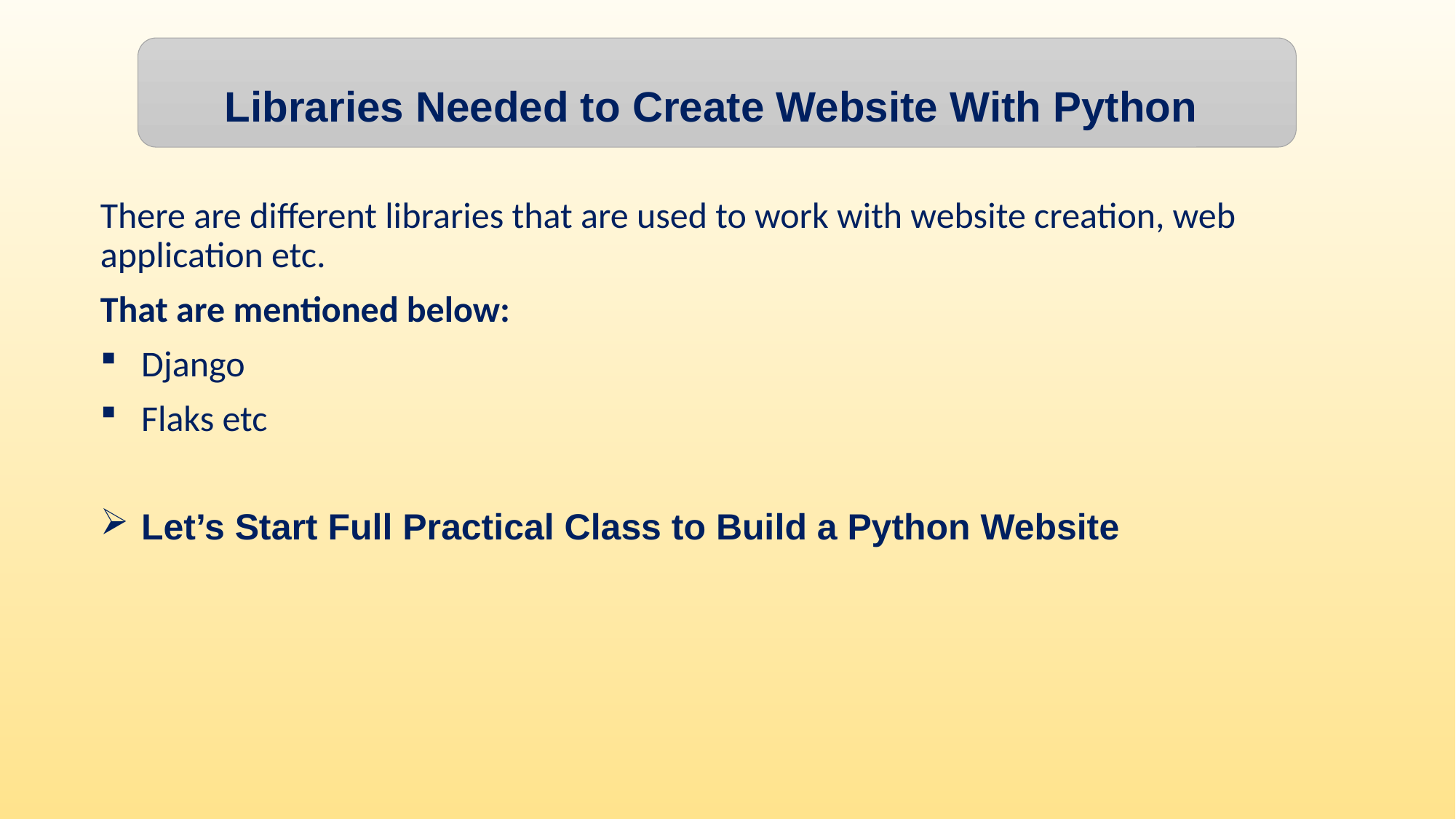

Libraries Needed to Create Website With Python
There are different libraries that are used to work with website creation, web application etc.
That are mentioned below:
Django
Flaks etc

Let’s Start Full Practical Class to Build a Python Website